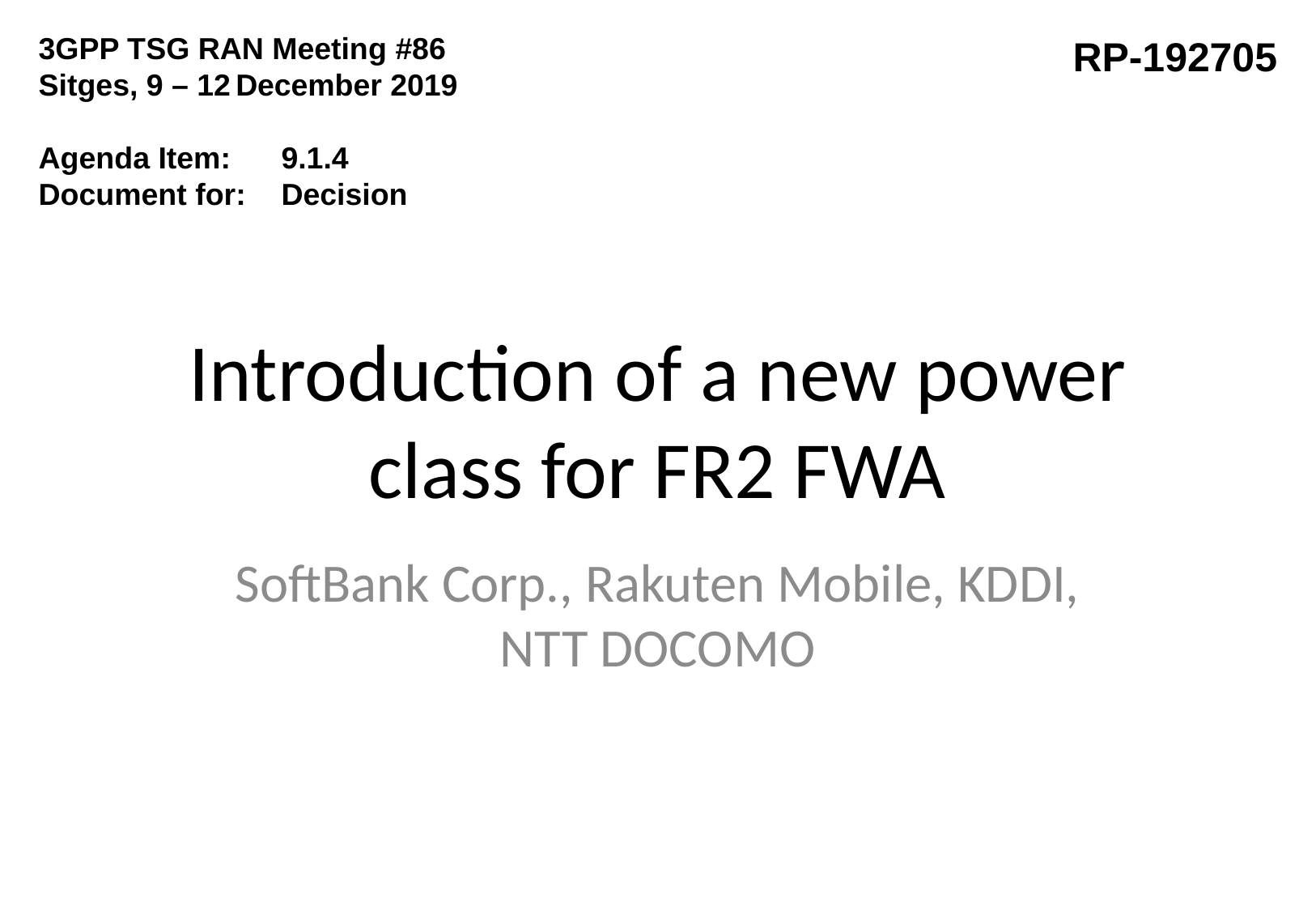

3GPP TSG RAN Meeting #86
Sitges, 9 – 12 December 2019

Agenda Item:	9.1.4
Document for:	Decision
RP-192705
# Introduction of a new power class for FR2 FWA
SoftBank Corp., Rakuten Mobile, KDDI, NTT DOCOMO